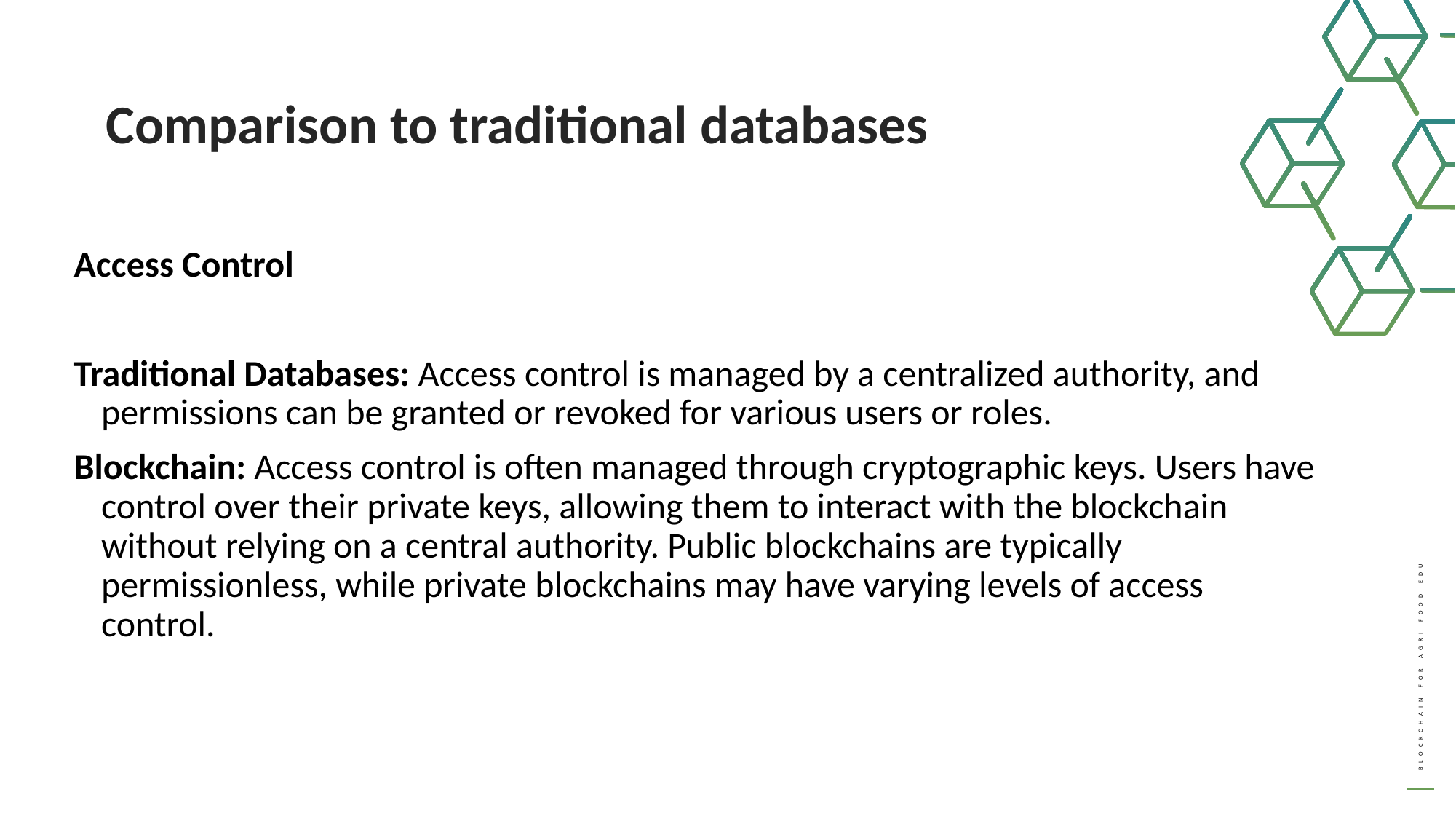

Comparison to traditional databases
Access Control

Traditional Databases: Access control is managed by a centralized authority, and permissions can be granted or revoked for various users or roles.
Blockchain: Access control is often managed through cryptographic keys. Users have control over their private keys, allowing them to interact with the blockchain without relying on a central authority. Public blockchains are typically permissionless, while private blockchains may have varying levels of access control.